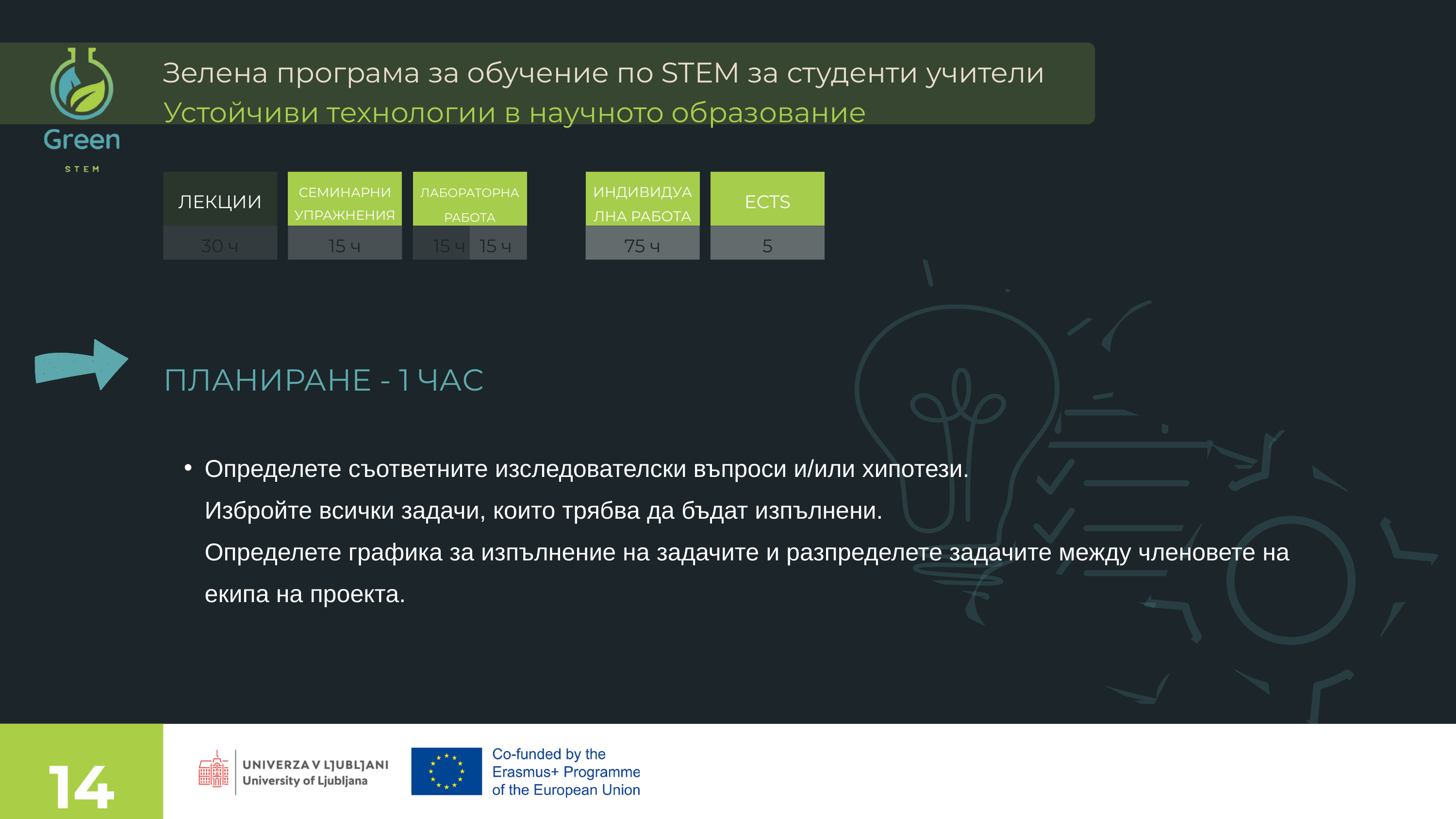

Зелена програма за обучение по STEM за студенти учители
Устойчиви технологии в научното образование

ЛЕКЦИИ

СЕМИНАРНИ УПРАЖНЕНИЯ

ЛАБОРАТОРНА РАБОТА

ИНДИВИДУАЛНА РАБОТА

ECTS

30 ч

15 ч

15 ч

15 ч

75 ч

5

ПЛАНИРАНЕ - 1 ЧАС
Определете съответните изследователски въпроси и/или хипотези.
Избройте всички задачи, които трябва да бъдат изпълнени.
Определете графика за изпълнение на задачите и разпределете задачите между членовете на екипа на проекта.

14

Presented by Rachelle Beaudry